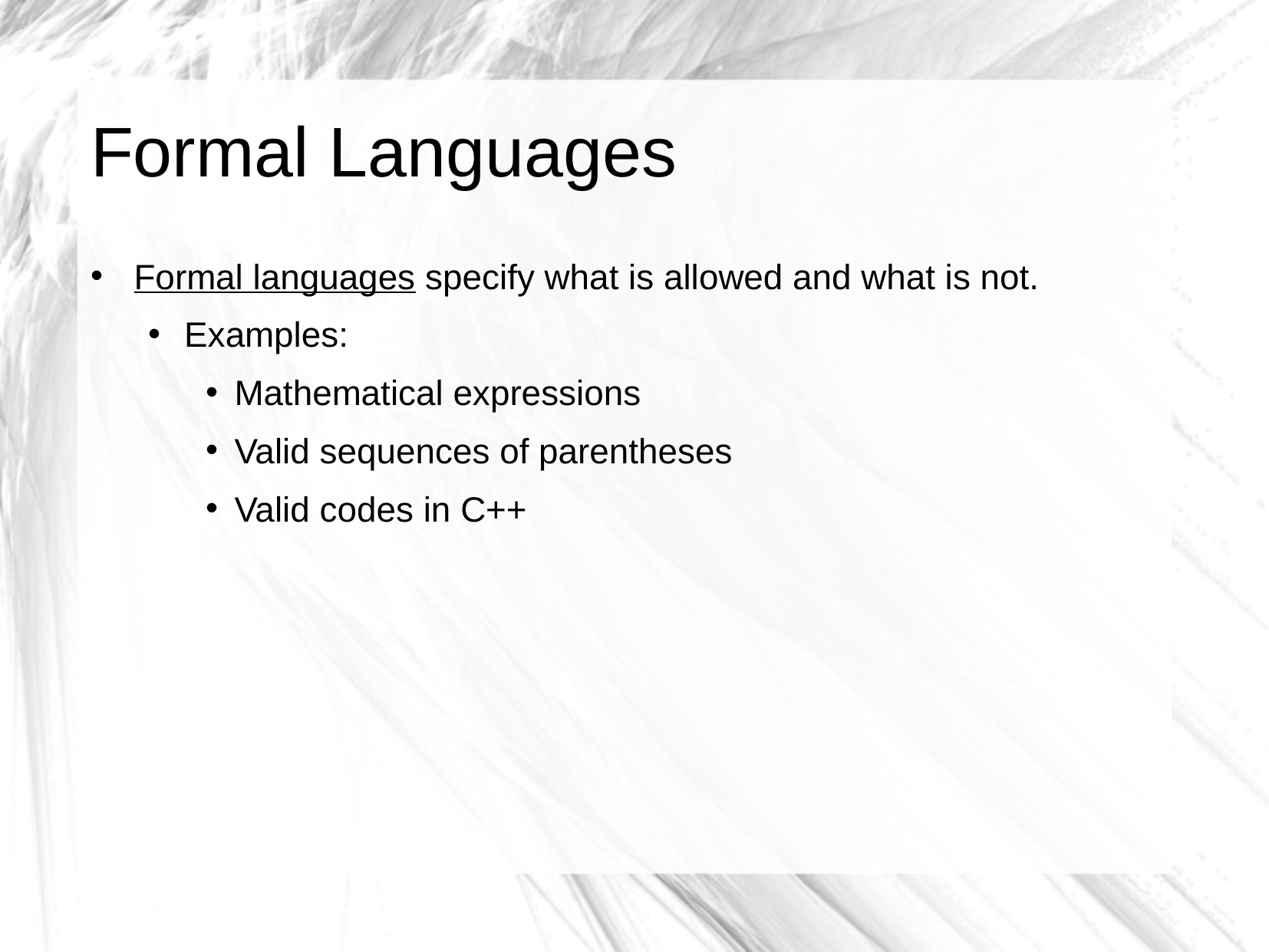

# Formal Languages
Formal languages specify what is allowed and what is not.
Examples:
Mathematical expressions
Valid sequences of parentheses
Valid codes in C++